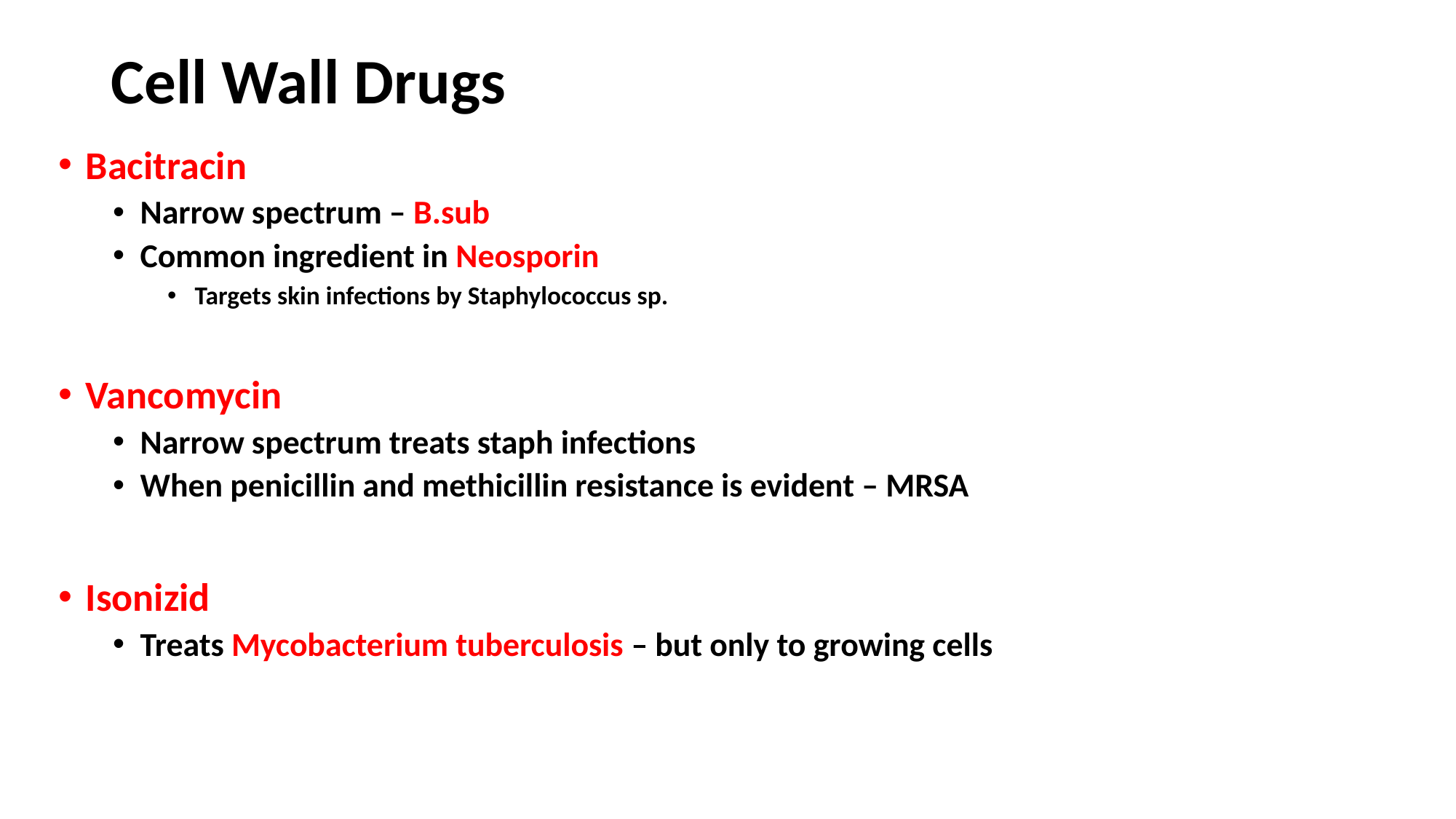

# Cell Wall Drugs
Bacitracin
Narrow spectrum – B.sub
Common ingredient in Neosporin
Targets skin infections by Staphylococcus sp.

Vancomycin
Narrow spectrum treats staph infections
When penicillin and methicillin resistance is evident – MRSA

Isonizid
Treats Mycobacterium tuberculosis – but only to growing cells